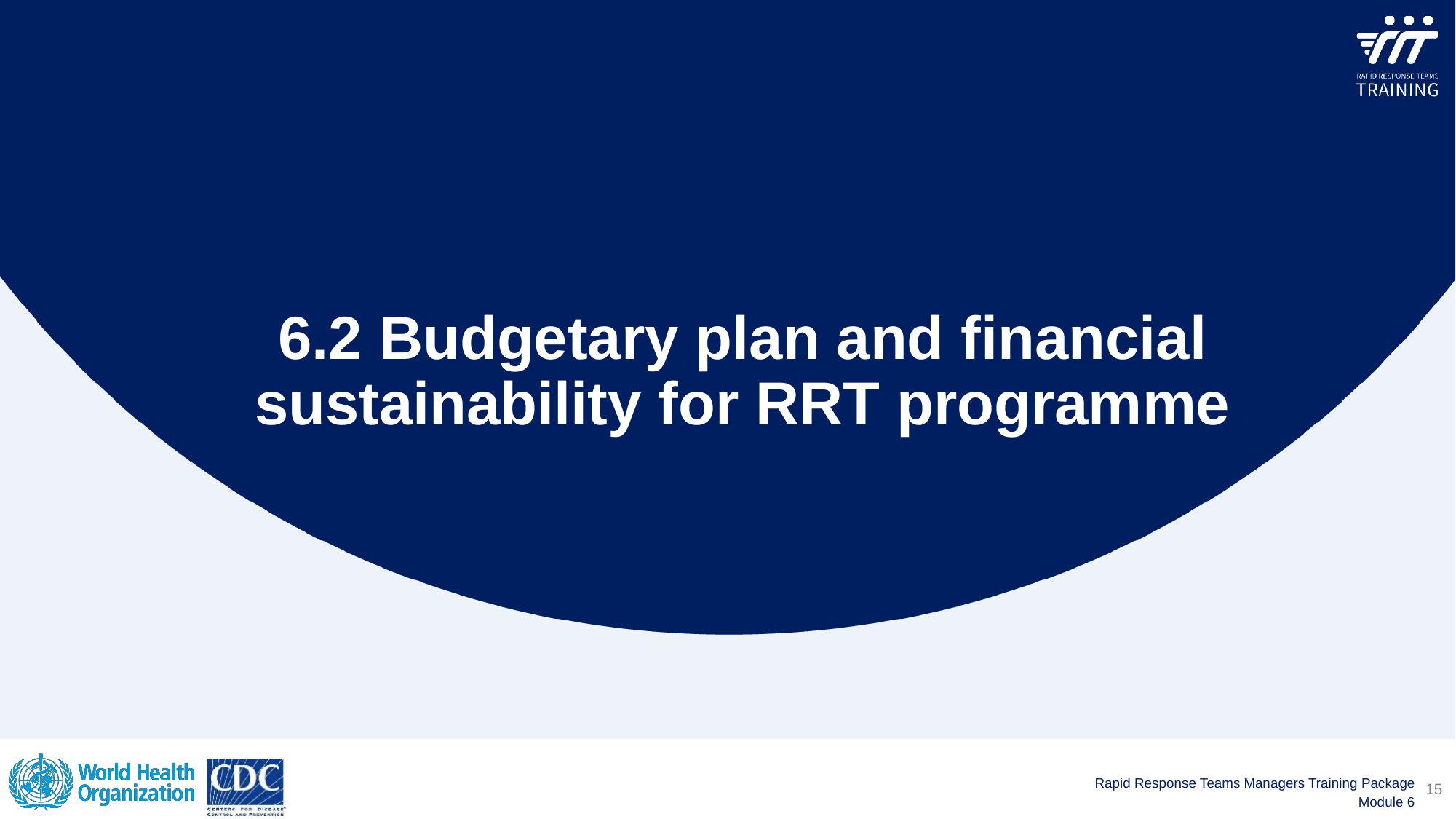

6.2 Budgetary plan and financial sustainability for RRT programme
15